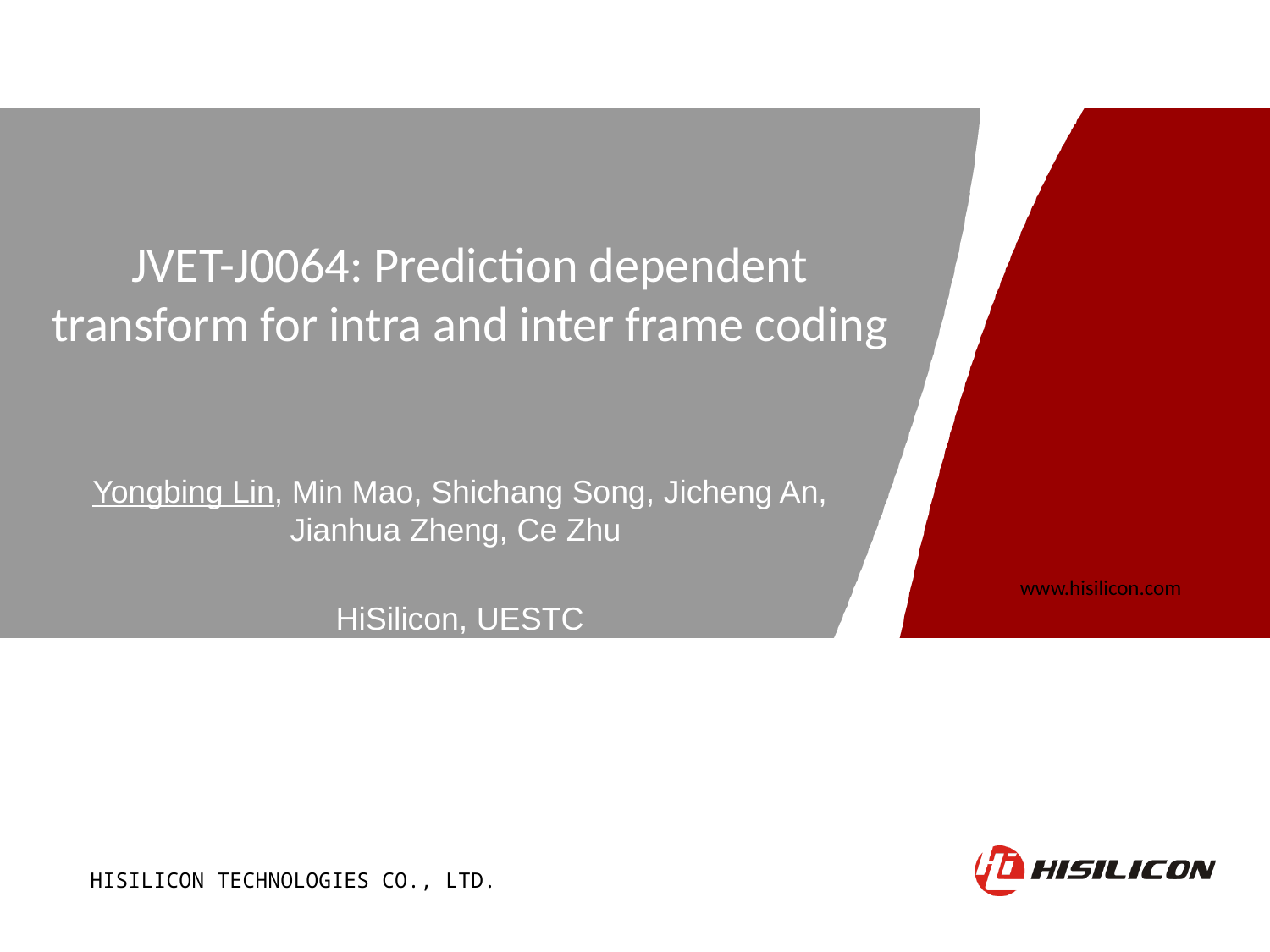

# JVET-J0064: Prediction dependent transform for intra and inter frame coding
Yongbing Lin, Min Mao, Shichang Song, Jicheng An, Jianhua Zheng, Ce Zhu

HiSilicon, UESTC